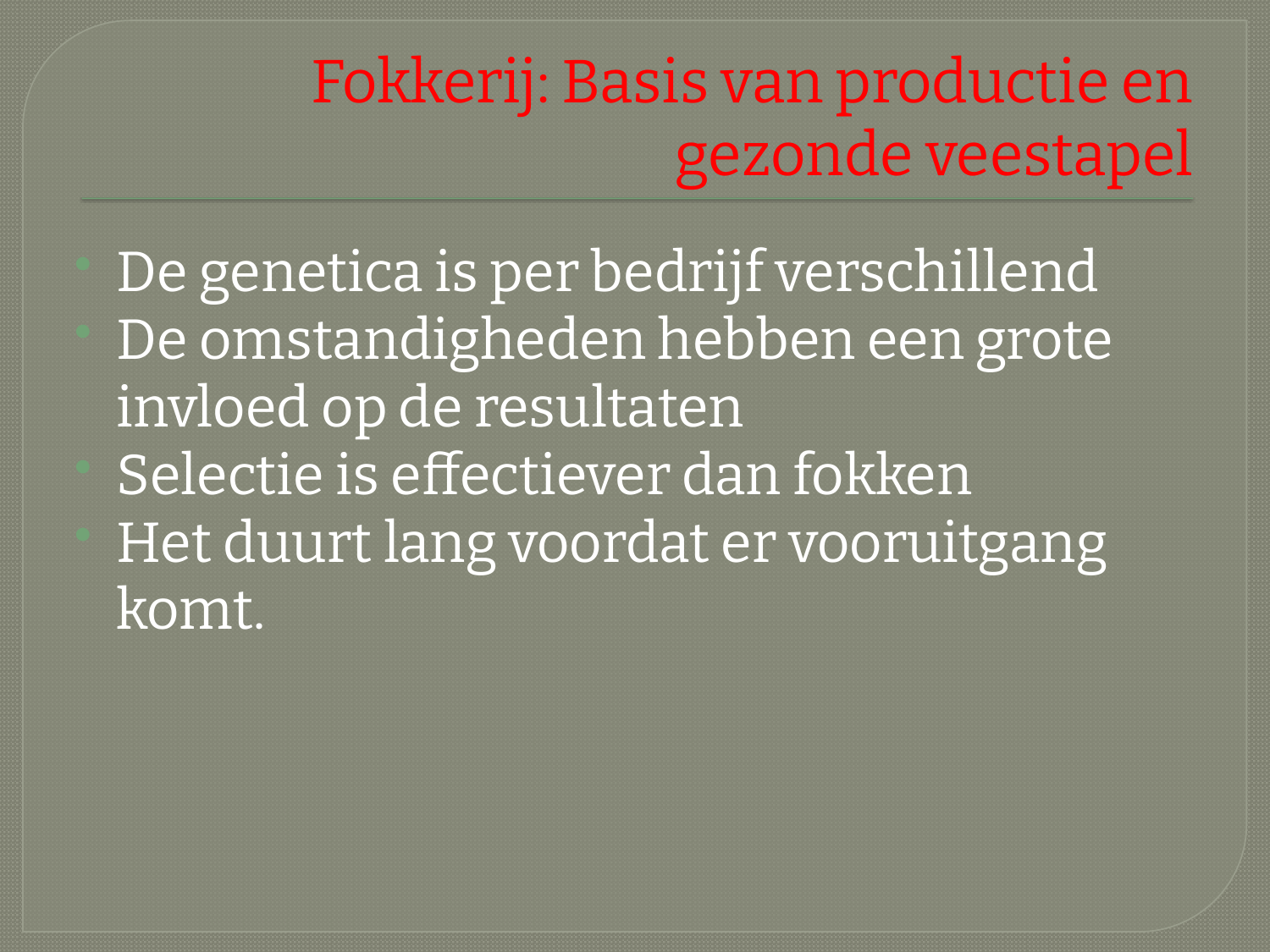

# Fokkerij: Basis van productie en gezonde veestapel
De genetica is per bedrijf verschillend
De omstandigheden hebben een grote invloed op de resultaten
Selectie is effectiever dan fokken
Het duurt lang voordat er vooruitgang komt.